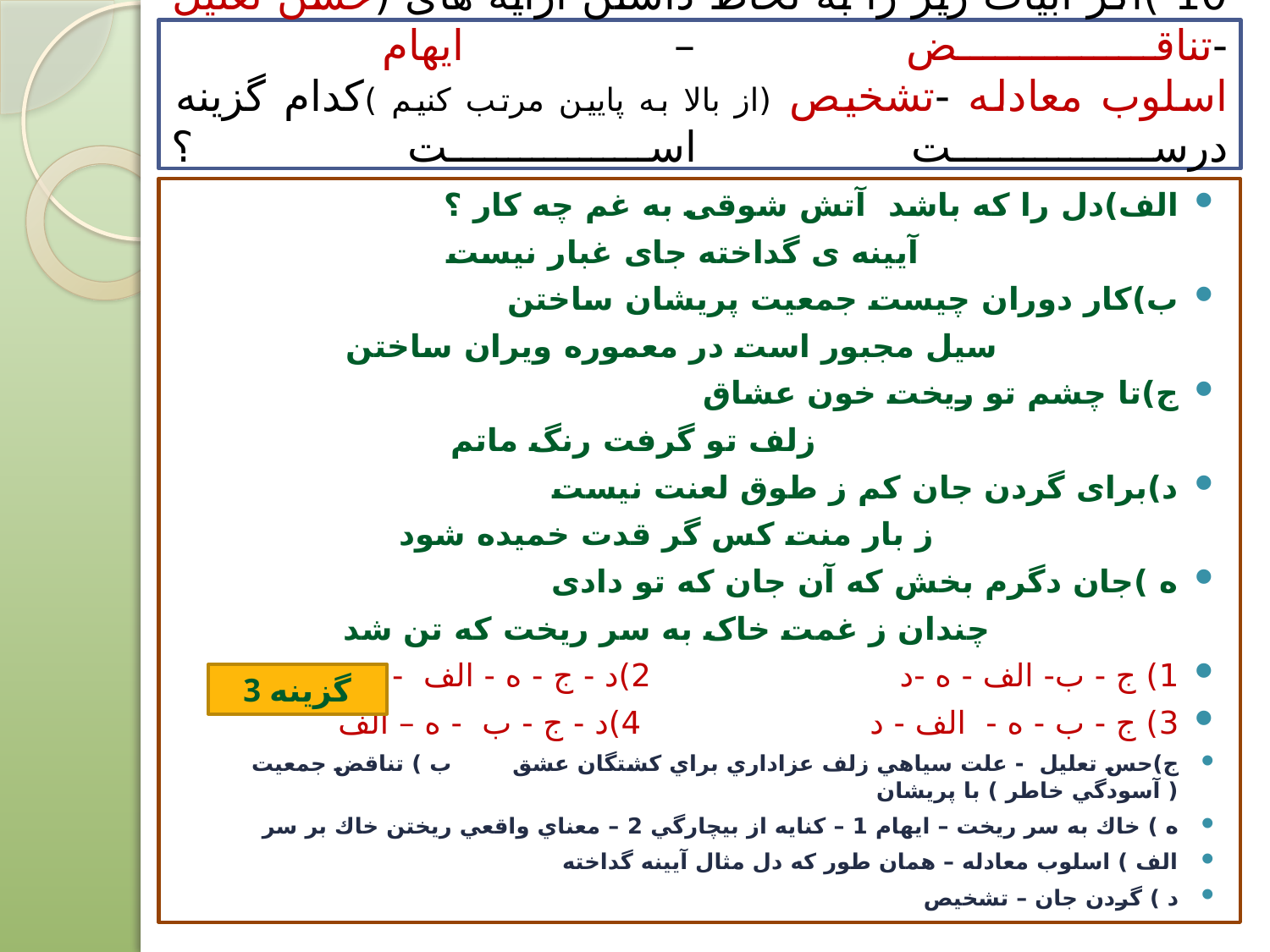

# 10 )اگر ابیات زیر را به لحاظ داشتن آرایه های (حسن تعلیل -تناقض – ایهام اسلوب معادله -تشخیص (از بالا به پایین مرتب کنیم )کدام گزینه درست است ؟
الف)دل را که باشد  آتش شوقی به غم چه کار ؟
  آیینه ی گداخته جای غبار نیست
ب)کار دوران چیست جمعیت پریشان ساختن
     سیل مجبور است در معموره ویران ساختن
ج)تا چشم تو ریخت خون عشاق
                 زلف تو گرفت رنگ ماتم
د)برای گردن جان کم ز طوق لعنت نیست
      ز بار منت کس گر قدت خمیده شود
ه )جان دگرم بخش که آن جان که تو دادی
     چندان ز غمت خاک به سر ریخت که تن شد
1) ج - ب- الف - ه -د                         2)د - ج - ه - الف  - ب
3) ج - ب - ه -  الف - د                       4)د - ج - ب  - ه – الف
ج)حس تعليل  - علت سياهي زلف عزاداري براي كشتگان عشق        ب ) تناقض جمعيت ( آسودگي خاطر ) با پريشان
ه ) خاك به سر ريخت – ايهام 1 – كنايه از بيچارگي 2 – معناي واقعي ريختن خاك بر سر
الف ) اسلوب معادله – همان طور كه دل مثال آيينه گداخته
د ) گردن جان – تشخيص

گزینه 3